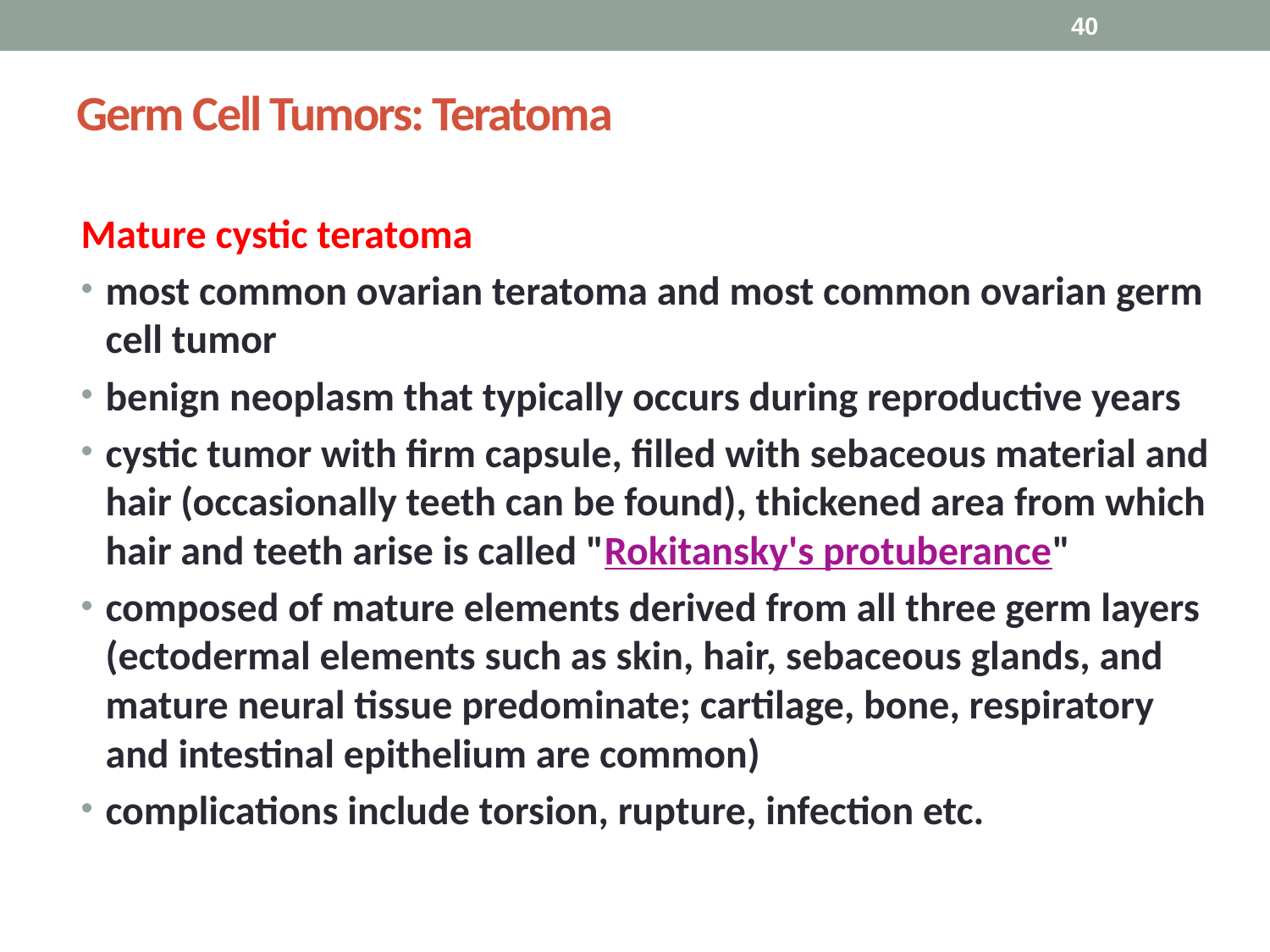

40
# Germ Cell Tumors: Teratoma
Mature cystic teratoma
most common ovarian teratoma and most common ovarian germ cell tumor
benign neoplasm that typically occurs during reproductive years
cystic tumor with firm capsule, filled with sebaceous material and hair (occasionally teeth can be found), thickened area from which hair and teeth arise is called "Rokitansky's protuberance"
composed of mature elements derived from all three germ layers (ectodermal elements such as skin, hair, sebaceous glands, and mature neural tissue predominate; cartilage, bone, respiratory and intestinal epithelium are common)
complications include torsion, rupture, infection etc.